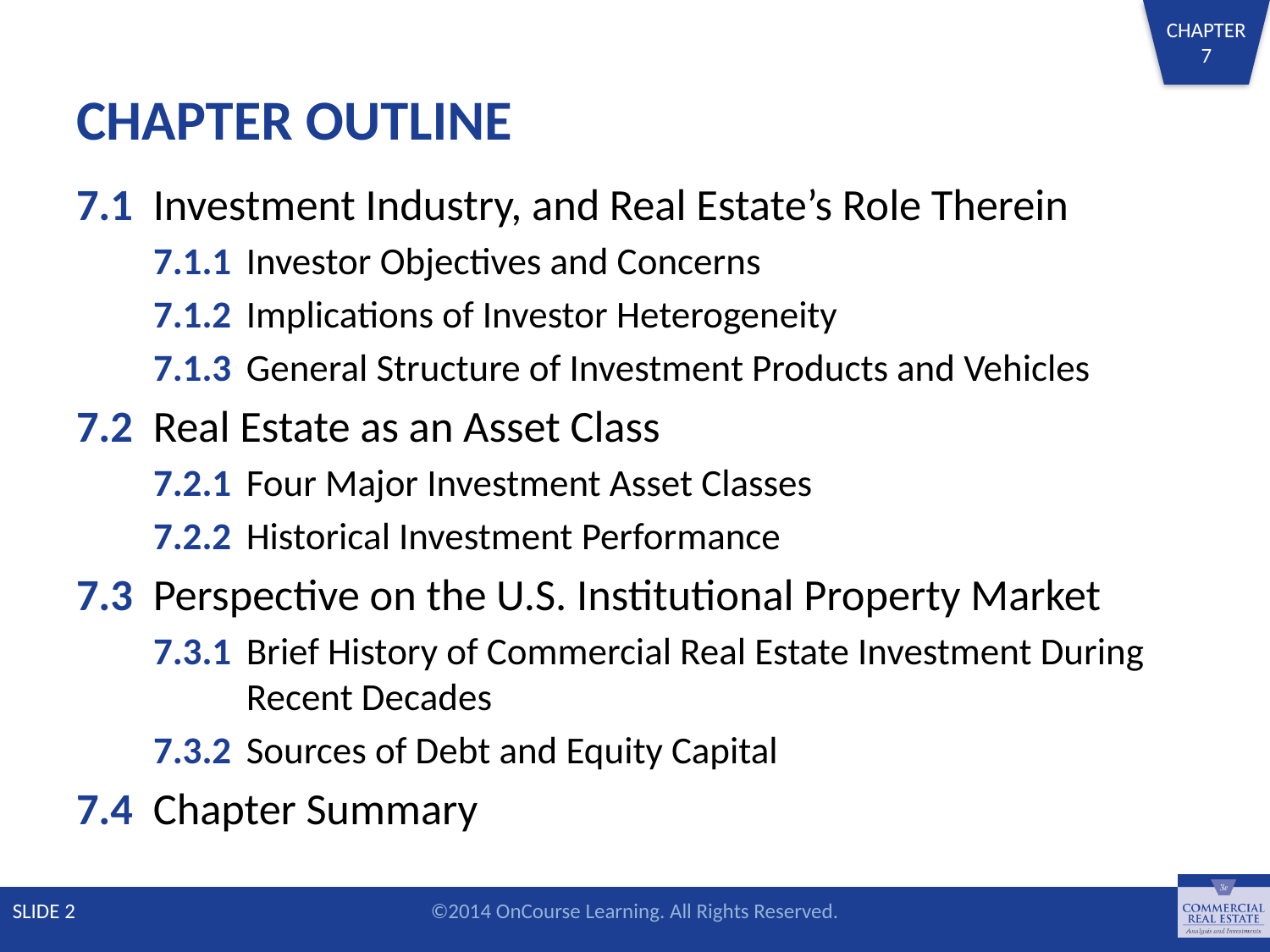

# CHAPTER OUTLINE
7.1 	Investment Industry, and Real Estate’s Role Therein
7.1.1 	Investor Objectives and Concerns
7.1.2 	Implications of Investor Heterogeneity
7.1.3 	General Structure of Investment Products and Vehicles
7.2 	Real Estate as an Asset Class
7.2.1 	Four Major Investment Asset Classes
7.2.2 	Historical Investment Performance
7.3 	Perspective on the U.S. Institutional Property Market
7.3.1 	Brief History of Commercial Real Estate Investment During Recent Decades
7.3.2 	Sources of Debt and Equity Capital
7.4 	Chapter Summary
SLIDE 2